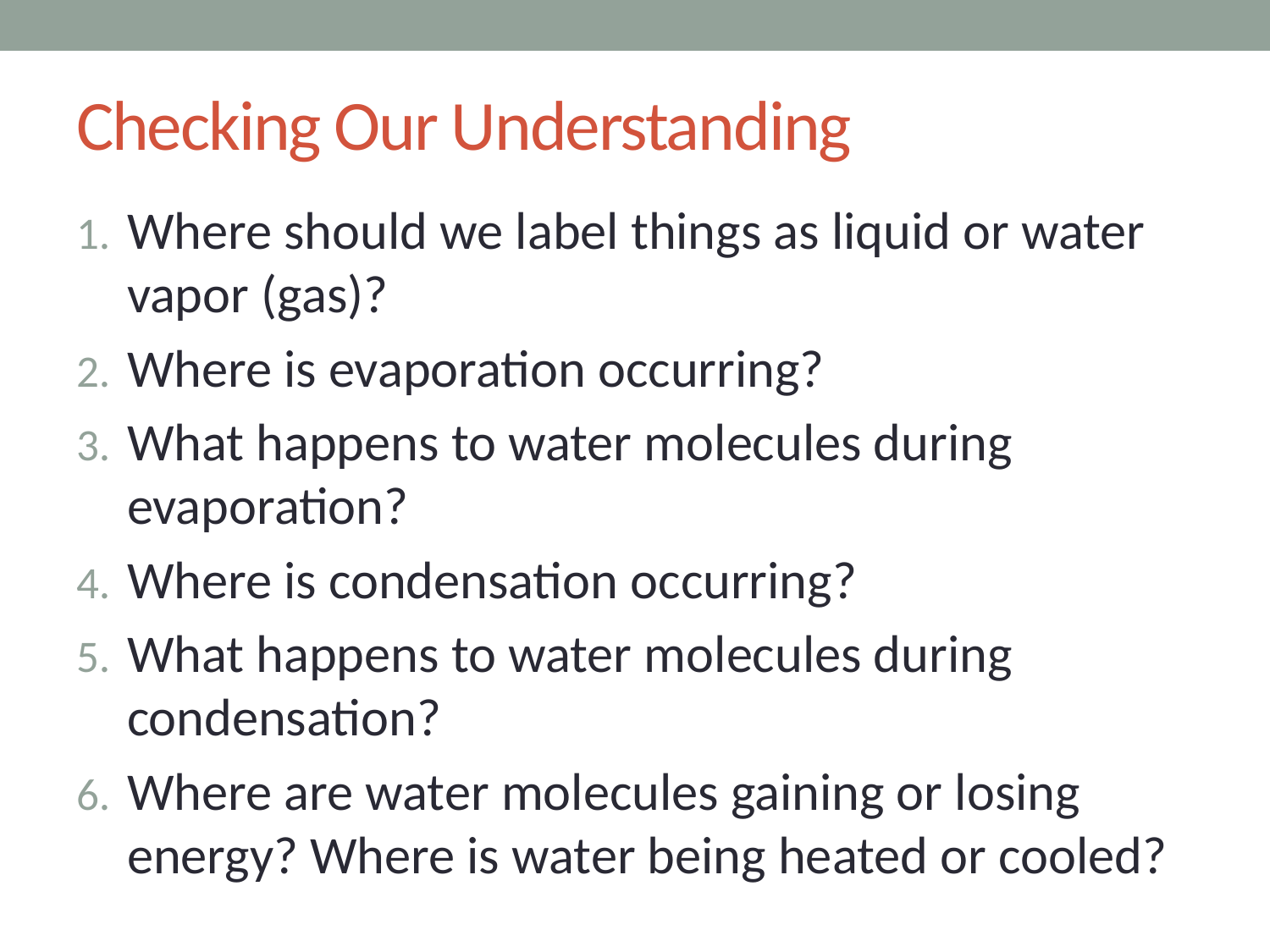

# Checking Our Understanding
Where should we label things as liquid or water vapor (gas)?
Where is evaporation occurring?
What happens to water molecules during evaporation?
Where is condensation occurring?
What happens to water molecules during condensation?
Where are water molecules gaining or losing energy? Where is water being heated or cooled?